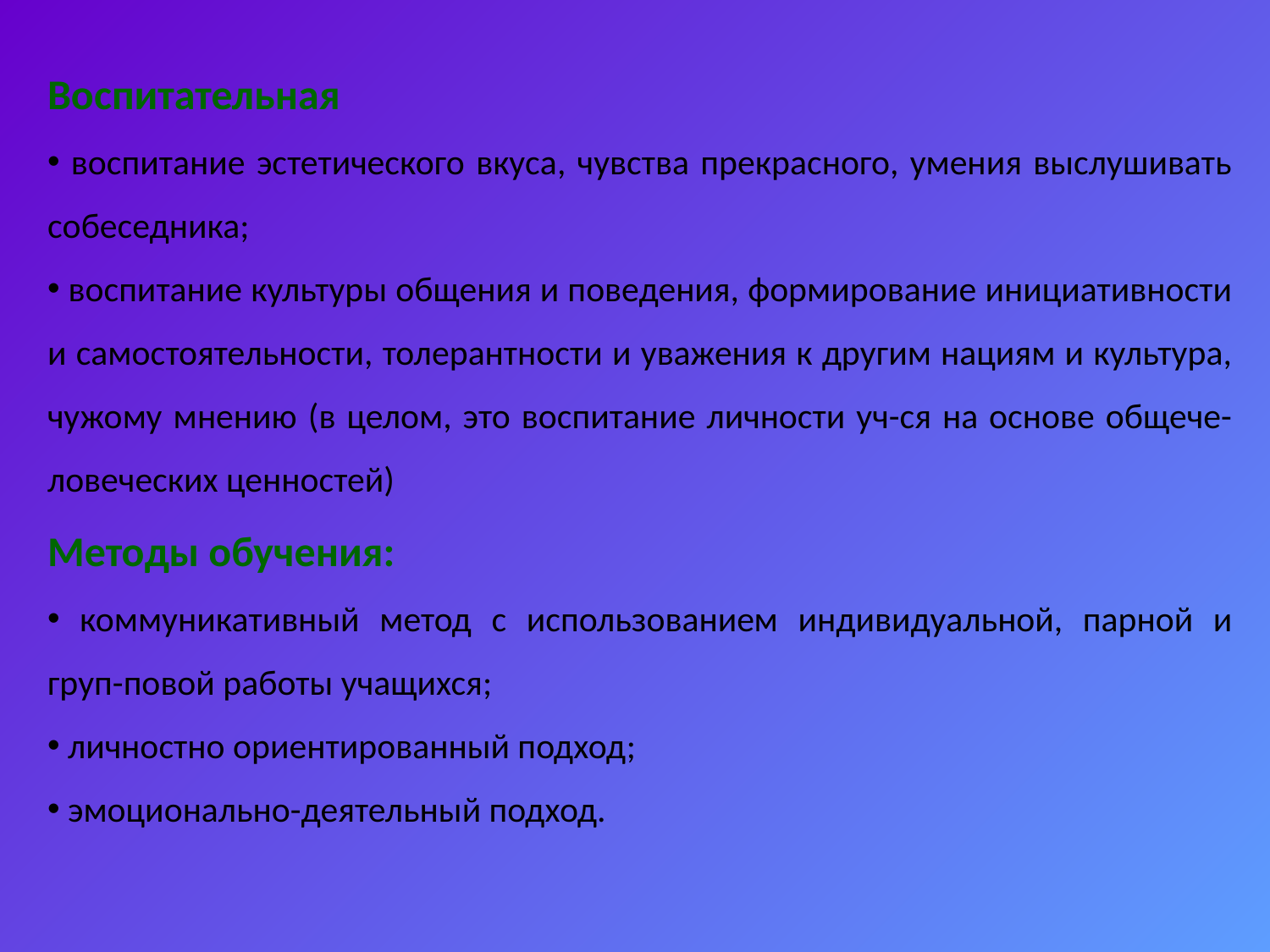

Воспитательная
 воспитание эстетического вкуса, чувства прекрасного, умения выслушивать собеседника;
 воспитание культуры общения и поведения, формирование инициативности и самостоятельности, толерантности и уважения к другим нациям и культура, чужому мнению (в целом, это воспитание личности уч-ся на основе общече-ловеческих ценностей)
Методы обучения:
 коммуникативный метод с использованием индивидуальной, парной и груп-повой работы учащихся;
 личностно ориентированный подход;
 эмоционально-деятельный подход.